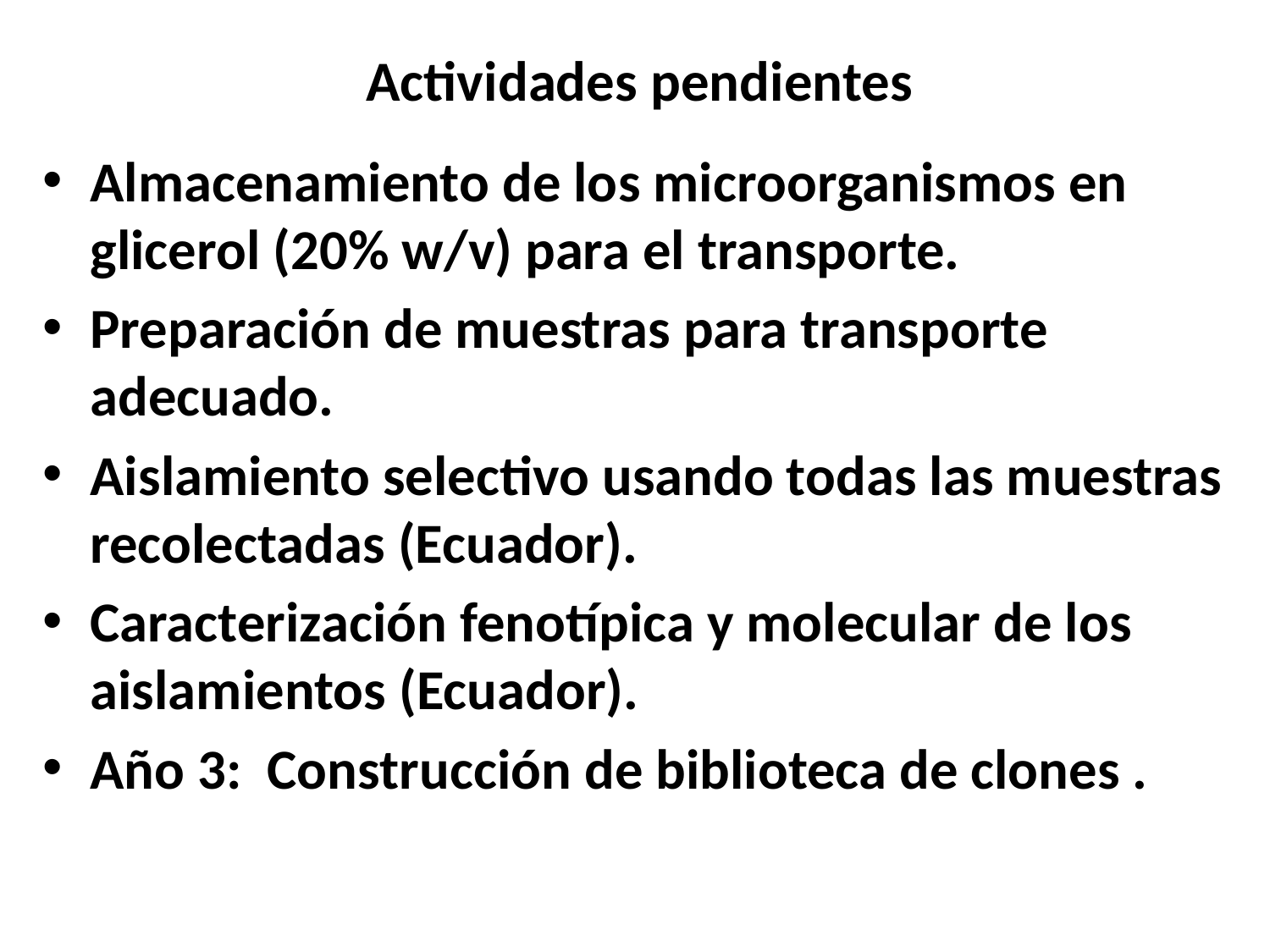

# Actividades pendientes
Almacenamiento de los microorganismos en glicerol (20% w/v) para el transporte.
Preparación de muestras para transporte adecuado.
Aislamiento selectivo usando todas las muestras recolectadas (Ecuador).
Caracterización fenotípica y molecular de los aislamientos (Ecuador).
Año 3:  Construcción de biblioteca de clones .